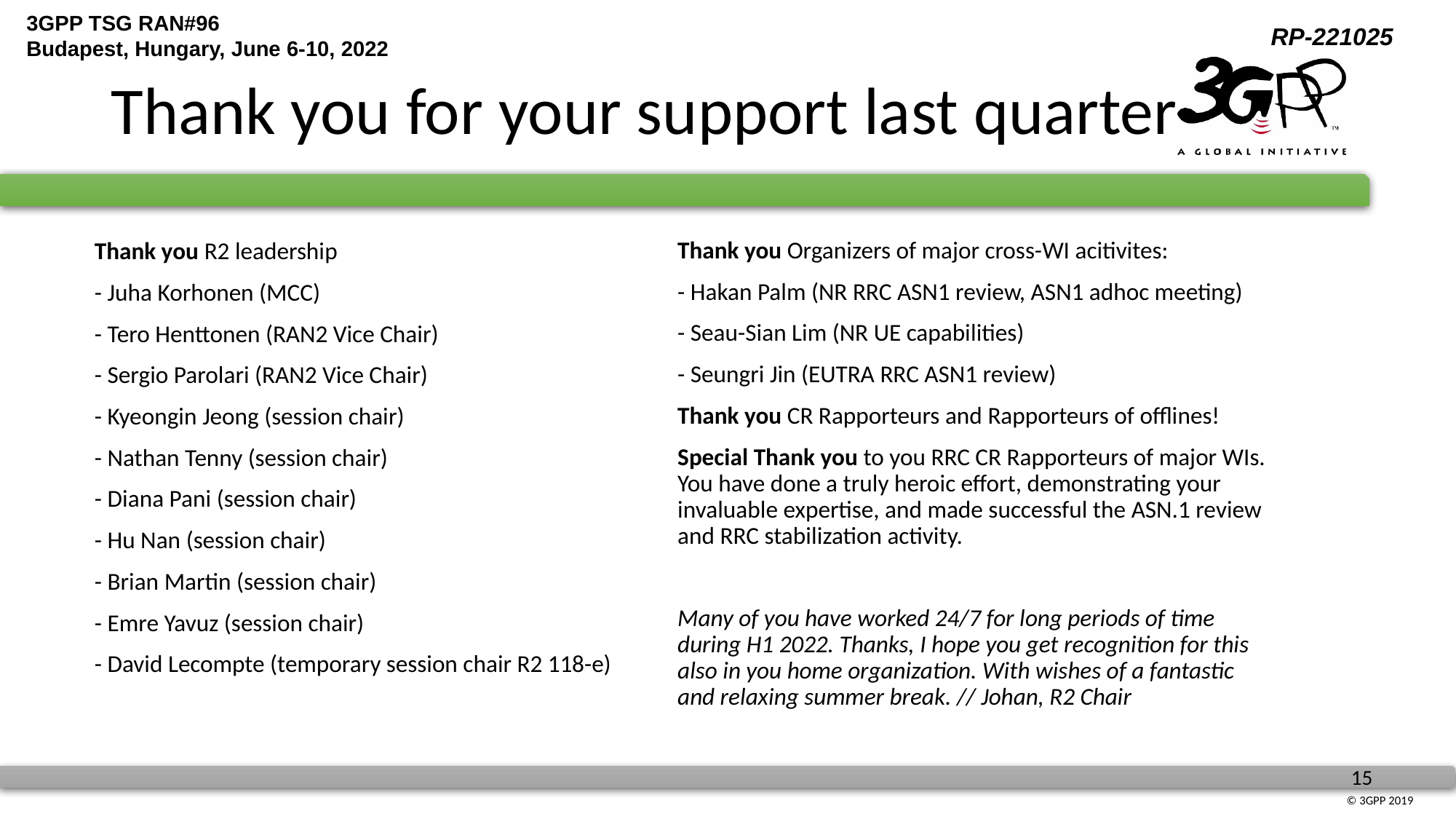

Thank you for your support last quarter
Thank you Organizers of major cross-WI acitivites:
- Hakan Palm (NR RRC ASN1 review, ASN1 adhoc meeting)
- Seau-Sian Lim (NR UE capabilities)
- Seungri Jin (EUTRA RRC ASN1 review)
Thank you CR Rapporteurs and Rapporteurs of offlines!
Special Thank you to you RRC CR Rapporteurs of major WIs. You have done a truly heroic effort, demonstrating your invaluable expertise, and made successful the ASN.1 review and RRC stabilization activity.

Many of you have worked 24/7 for long periods of time during H1 2022. Thanks, I hope you get recognition for this also in you home organization. With wishes of a fantastic and relaxing summer break. // Johan, R2 Chair
Thank you R2 leadership
- Juha Korhonen (MCC)
- Tero Henttonen (RAN2 Vice Chair)
- Sergio Parolari (RAN2 Vice Chair)
- Kyeongin Jeong (session chair)
- Nathan Tenny (session chair)
- Diana Pani (session chair)
- Hu Nan (session chair)
- Brian Martin (session chair)
- Emre Yavuz (session chair)
- David Lecompte (temporary session chair R2 118-e)